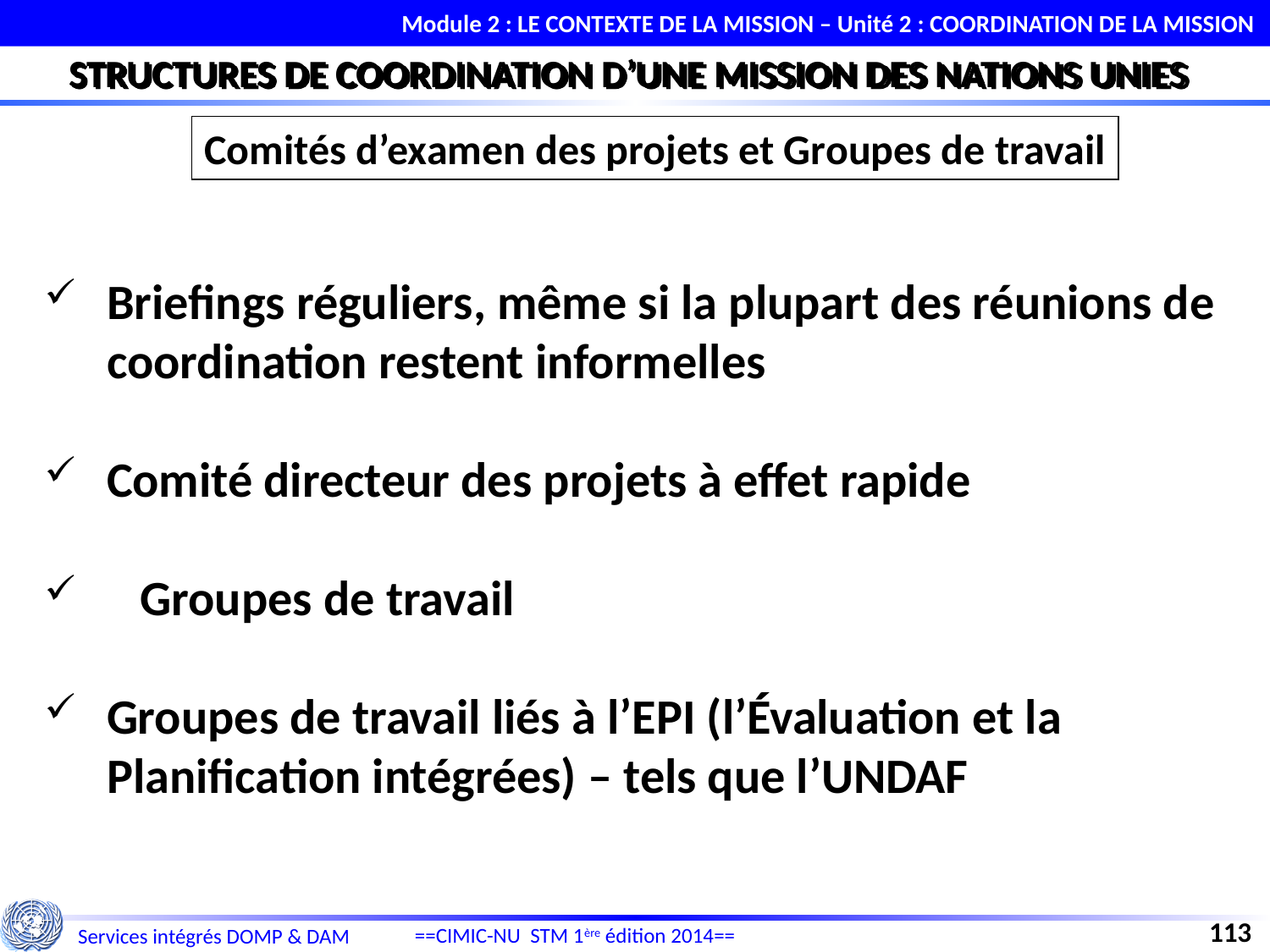

Module 2 : LE CONTEXTE DE LA MISSION – Unité 2 : COORDINATION DE LA MISSION
STRUCTURES DE COORDINATION D’UNE MISSION DES NATIONS UNIES
Comités d’examen des projets et Groupes de travail
Briefings réguliers, même si la plupart des réunions de coordination restent informelles

Comité directeur des projets à effet rapide

   Groupes de travail

Groupes de travail liés à l’EPI (l’Évaluation et la Planification intégrées) – tels que l’UNDAF
113
==CIMIC-NU  STM 1ère édition 2014==
Services intégrés DOMP & DAM